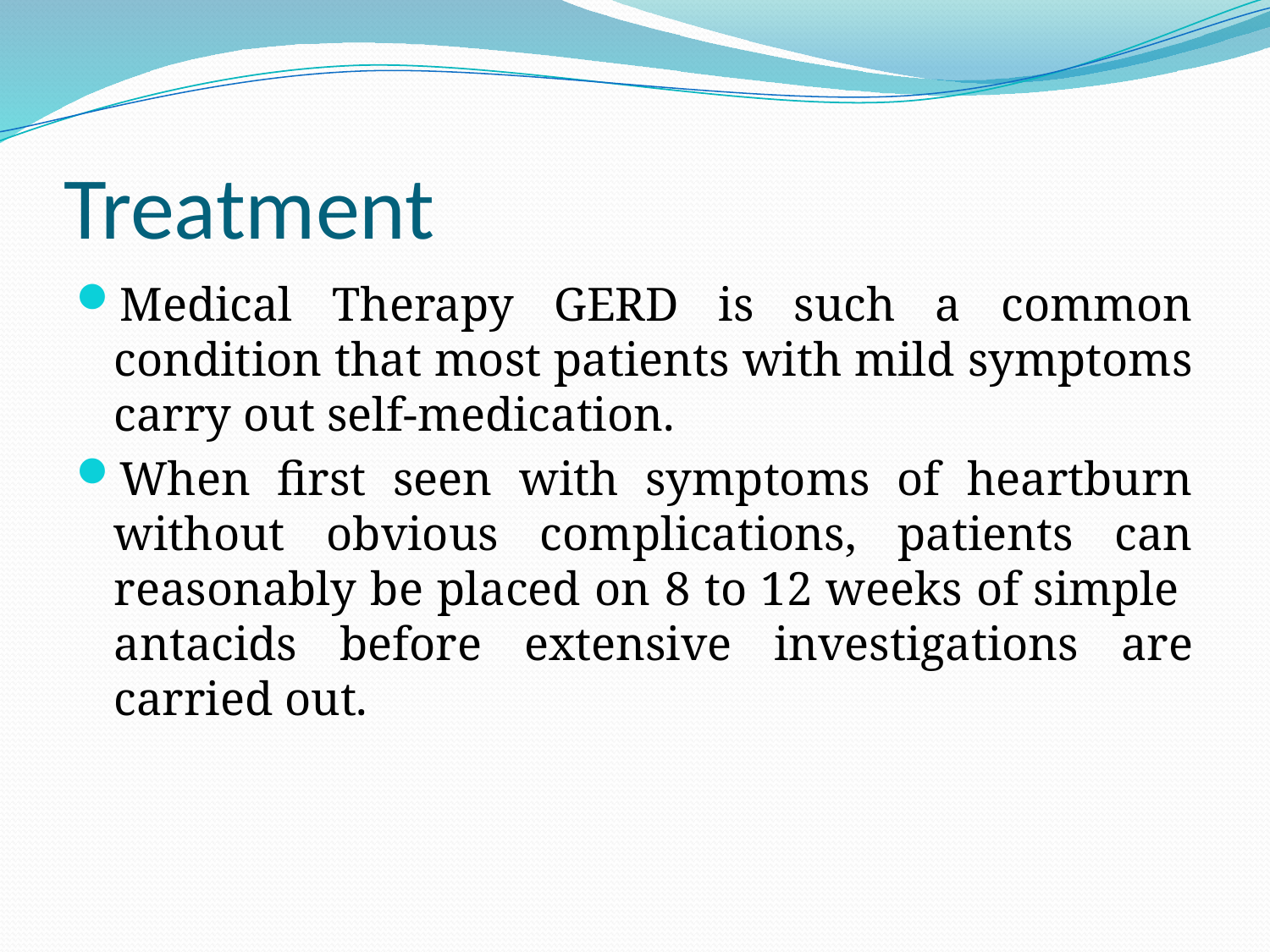

# Treatment
Medical Therapy GERD is such a common condition that most patients with mild symptoms carry out self-medication.
When first seen with symptoms of heartburn without obvious complications, patients can reasonably be placed on 8 to 12 weeks of simple  antacids before extensive investigations are carried out.